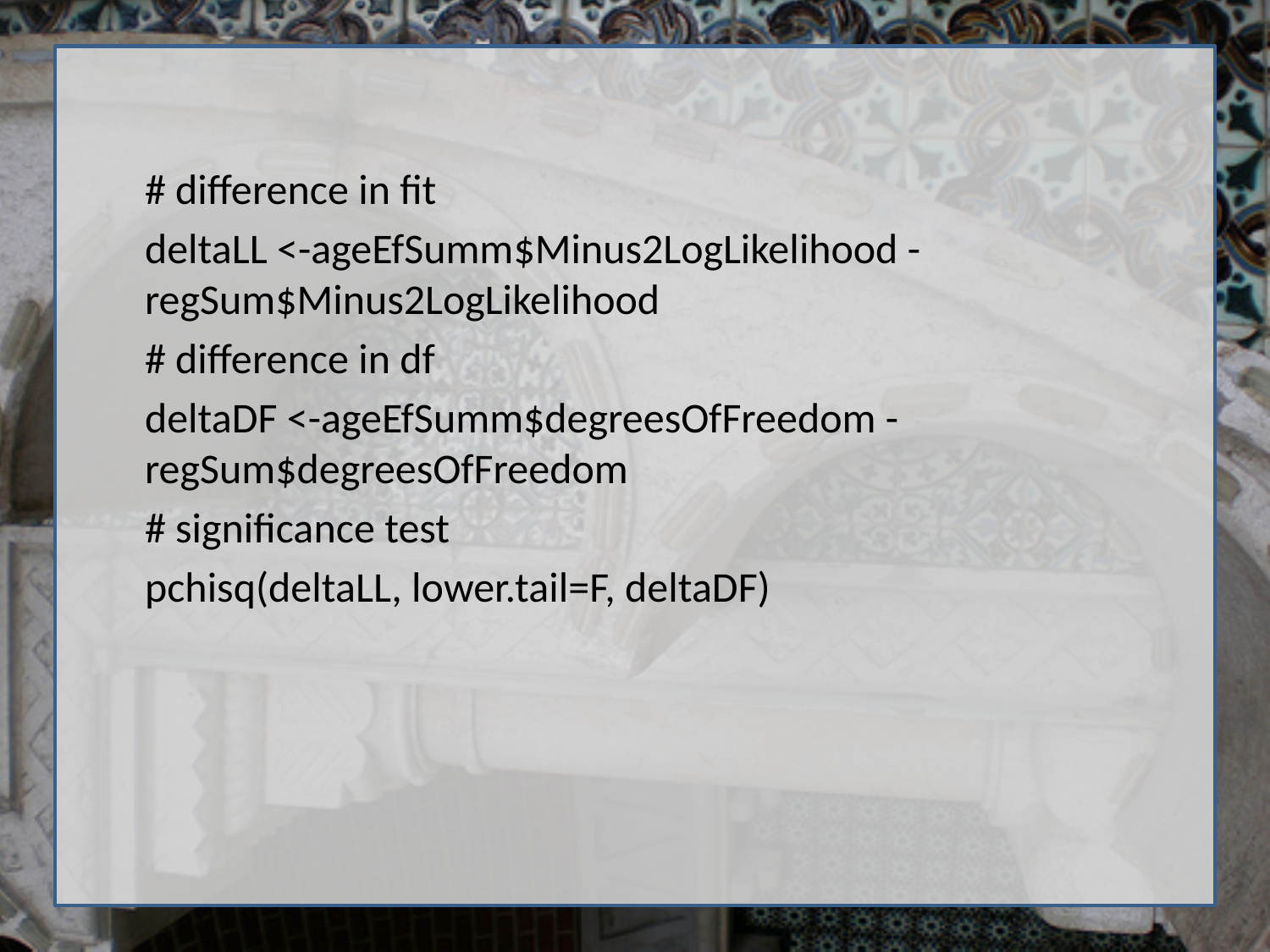

# difference in fit
deltaLL <-ageEfSumm$Minus2LogLikelihood -	regSum$Minus2LogLikelihood
# difference in df
deltaDF <-ageEfSumm$degreesOfFreedom - 	regSum$degreesOfFreedom
# significance test
pchisq(deltaLL, lower.tail=F, deltaDF)